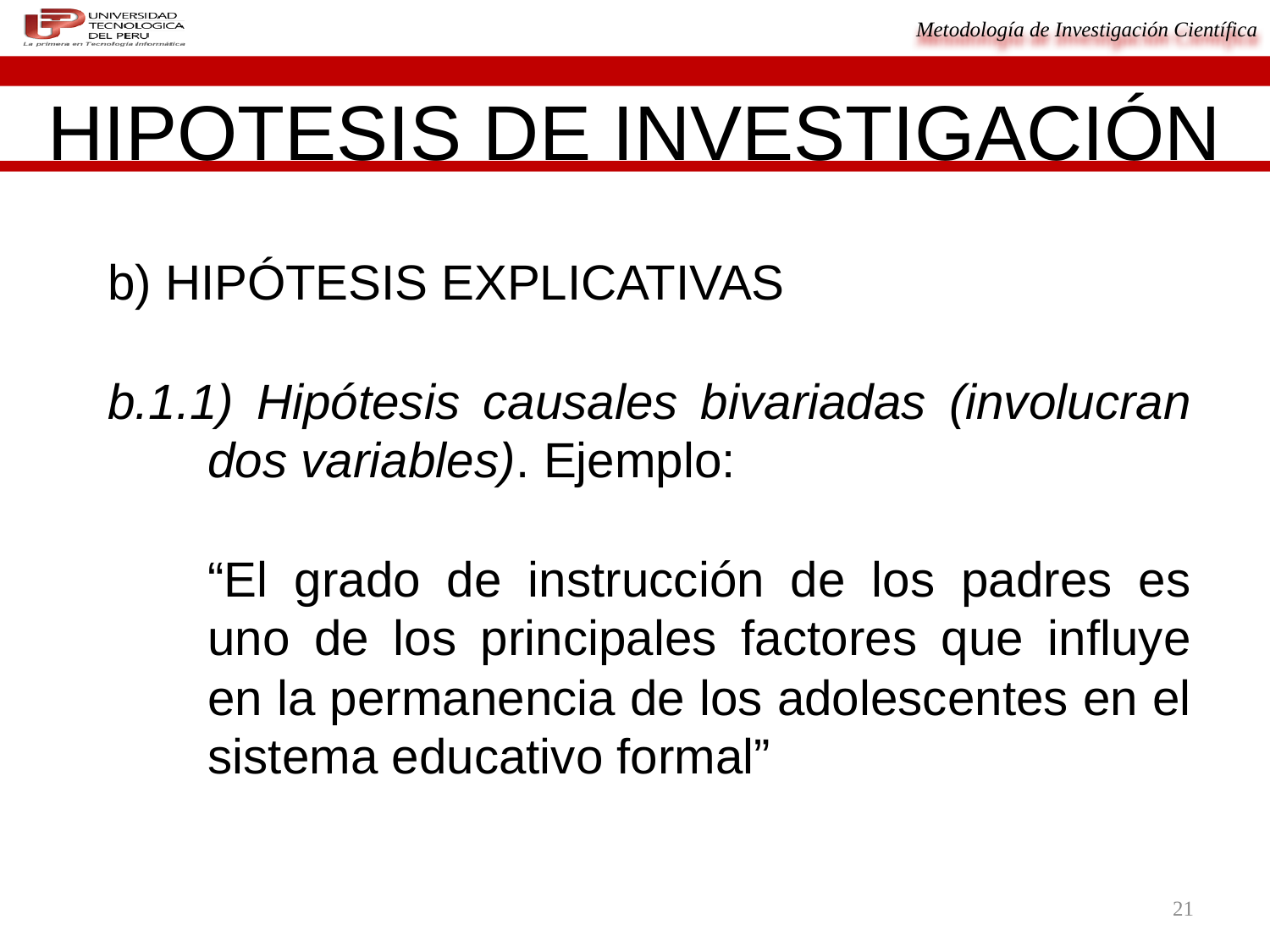

HIPOTESIS DE INVESTIGACIÓN
b) HIPÓTESIS EXPLICATIVAS

b.1.1) Hipótesis causales bivariadas (involucran dos variables). Ejemplo:

	“El grado de instrucción de los padres es uno de los principales factores que influye en la permanencia de los adolescentes en el sistema educativo formal”
21